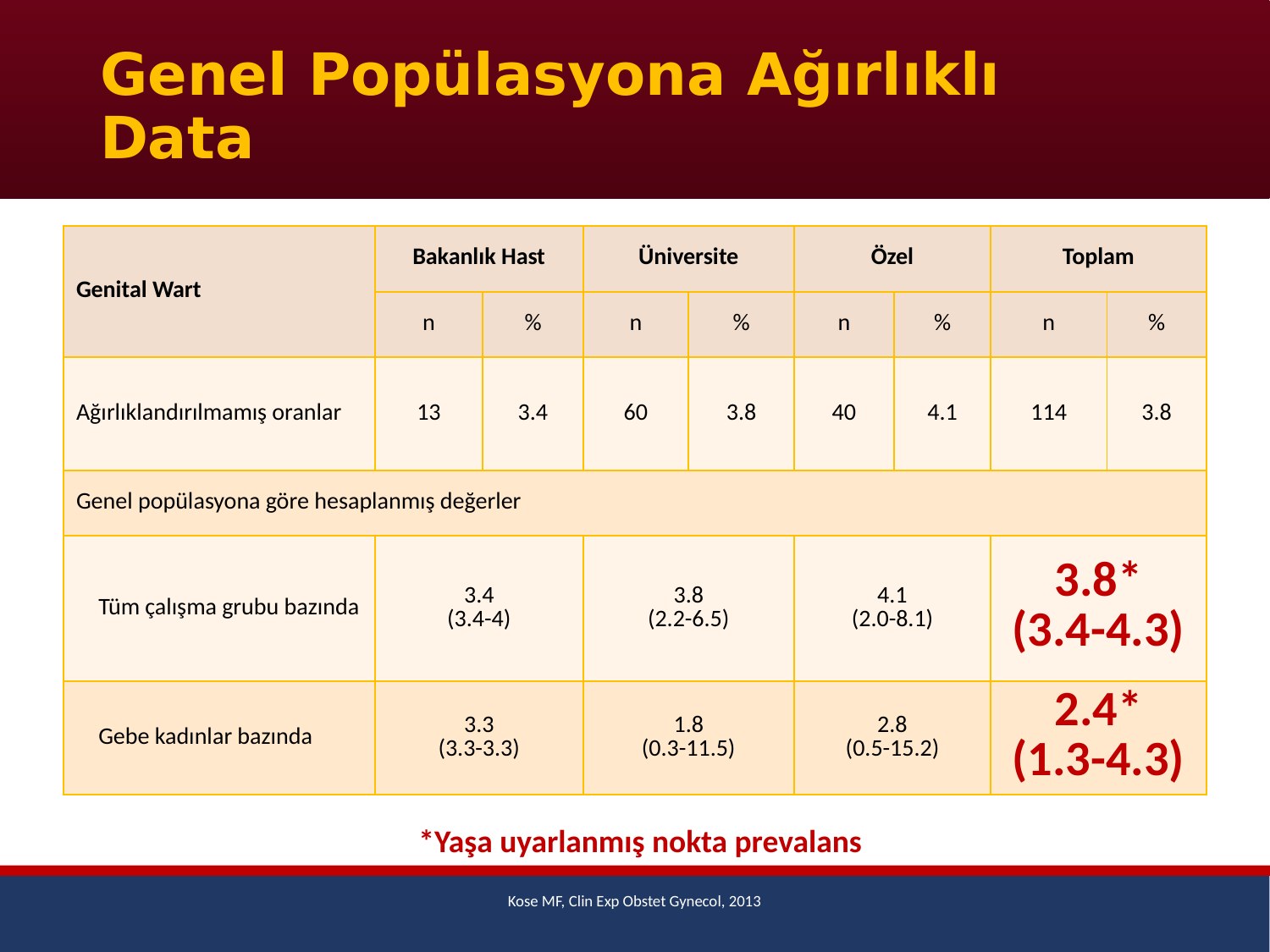

# Genel Popülasyona Ağırlıklı Data
| Genital Wart | Bakanlık Hast |  | Üniversite |  | Özel |  | Toplam |  |
| --- | --- | --- | --- | --- | --- | --- | --- | --- |
|  | n | % | n | % | n | % | n | % |
| Ağırlıklandırılmamış oranlar | 13 | 3.4 | 60 | 3.8 | 40 | 4.1 | 114 | 3.8 |
| Genel popülasyona göre hesaplanmış değerler |  |  |  |  |  |  |  |  |
| Tüm çalışma grubu bazında | 3.4 (3.4-4) |  | 3.8 (2.2-6.5) |  | 4.1 (2.0-8.1) |  | 3.8\* (3.4-4.3) |  |
| Gebe kadınlar bazında | 3.3 (3.3-3.3) |  | 1.8 (0.3-11.5) |  | 2.8 (0.5-15.2) |  | 2.4\* (1.3-4.3) |  |
*Yaşa uyarlanmış nokta prevalans

Kose MF, Clin Exp Obstet Gynecol, 2013